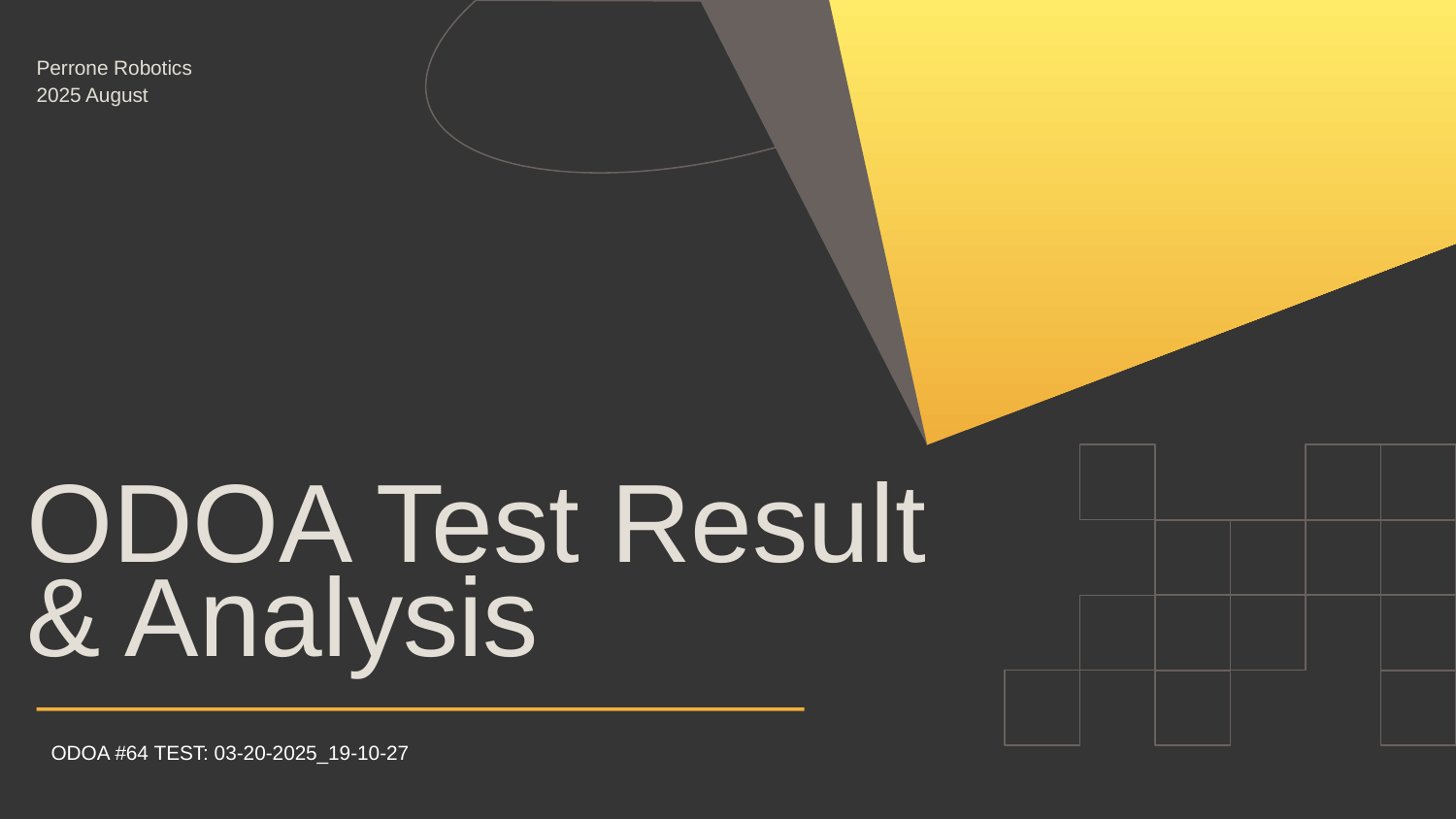

Perrone Robotics
2025 August
# ODOA Test Result & Analysis
ODOA #64 TEST: 03-20-2025_19-10-27